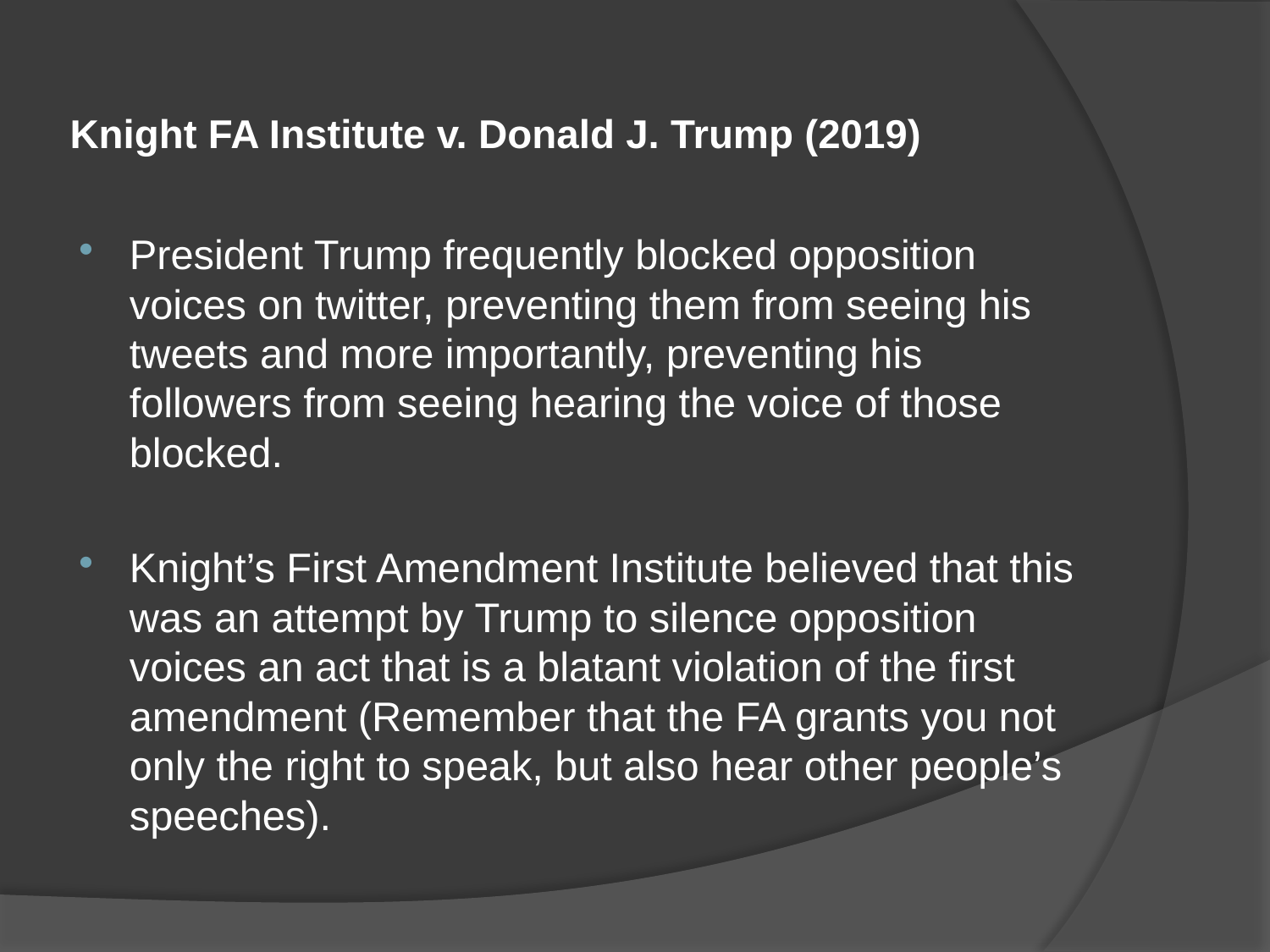

# Knight FA Institute v. Donald J. Trump (2019)
President Trump frequently blocked opposition voices on twitter, preventing them from seeing his tweets and more importantly, preventing his followers from seeing hearing the voice of those blocked.

Knight’s First Amendment Institute believed that this was an attempt by Trump to silence opposition voices an act that is a blatant violation of the first amendment (Remember that the FA grants you not only the right to speak, but also hear other people’s speeches).